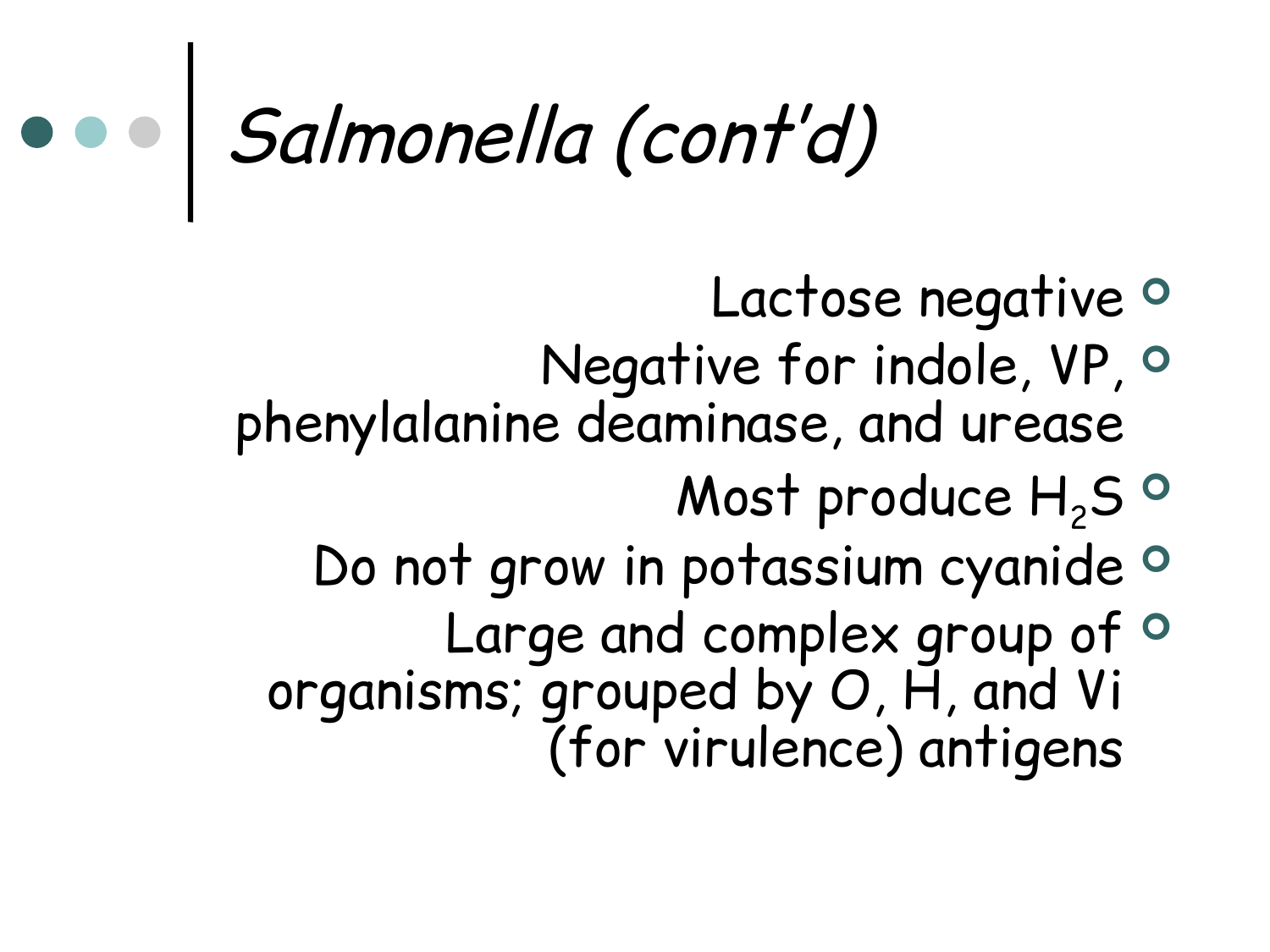

# Salmonella (cont’d)
Lactose negative
Negative for indole, VP, phenylalanine deaminase, and urease
Most produce H2S
Do not grow in potassium cyanide
Large and complex group of organisms; grouped by O, H, and Vi (for virulence) antigens